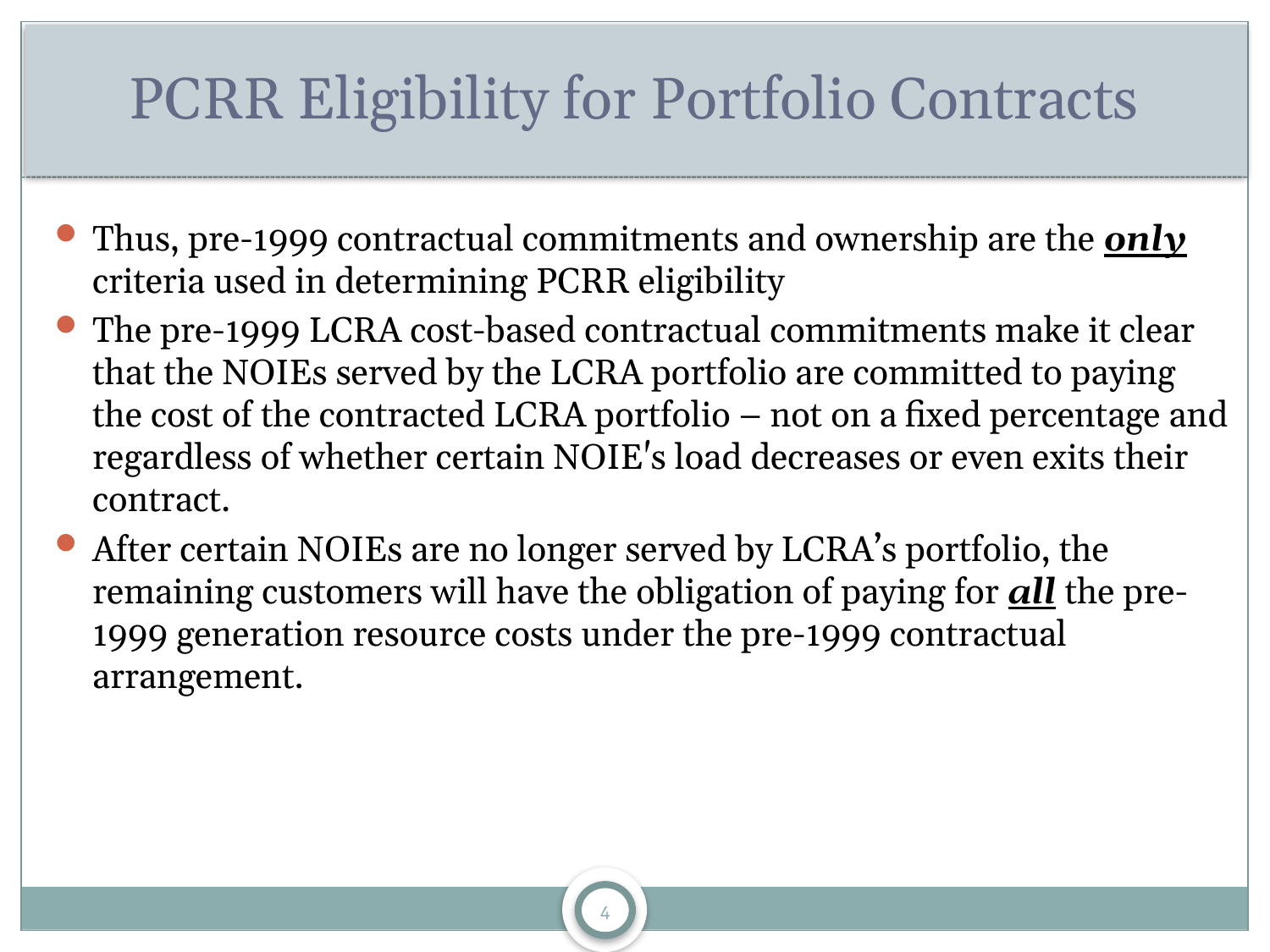

# PCRR Eligibility for Portfolio Contracts
Thus, pre-1999 contractual commitments and ownership are the only criteria used in determining PCRR eligibility
The pre-1999 LCRA cost-based contractual commitments make it clear that the NOIEs served by the LCRA portfolio are committed to paying the cost of the contracted LCRA portfolio – not on a fixed percentage and regardless of whether certain NOIE's load decreases or even exits their contract.
After certain NOIEs are no longer served by LCRA’s portfolio, the remaining customers will have the obligation of paying for all the pre-1999 generation resource costs under the pre-1999 contractual arrangement.